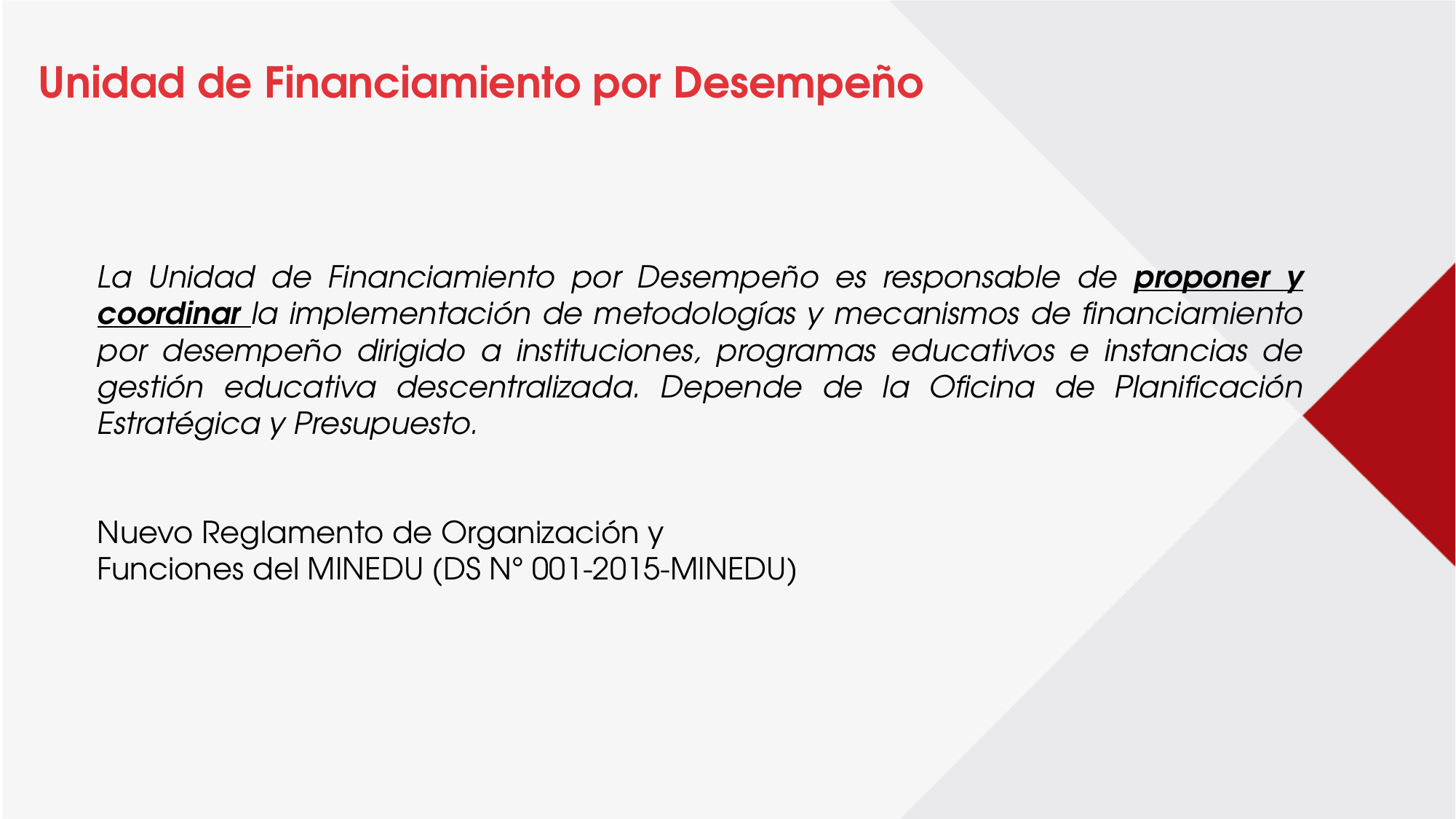

Unidad de Financiamiento por Desempeño
La Unidad de Financiamiento por Desempeño es responsable de proponer y coordinar la implementación de metodologías y mecanismos de financiamiento por desempeño dirigido a instituciones, programas educativos e instancias de gestión educativa descentralizada. Depende de la Oficina de Planificación Estratégica y Presupuesto.

Nuevo Reglamento de Organización y
Funciones del MINEDU (DS N° 001-2015-MINEDU)